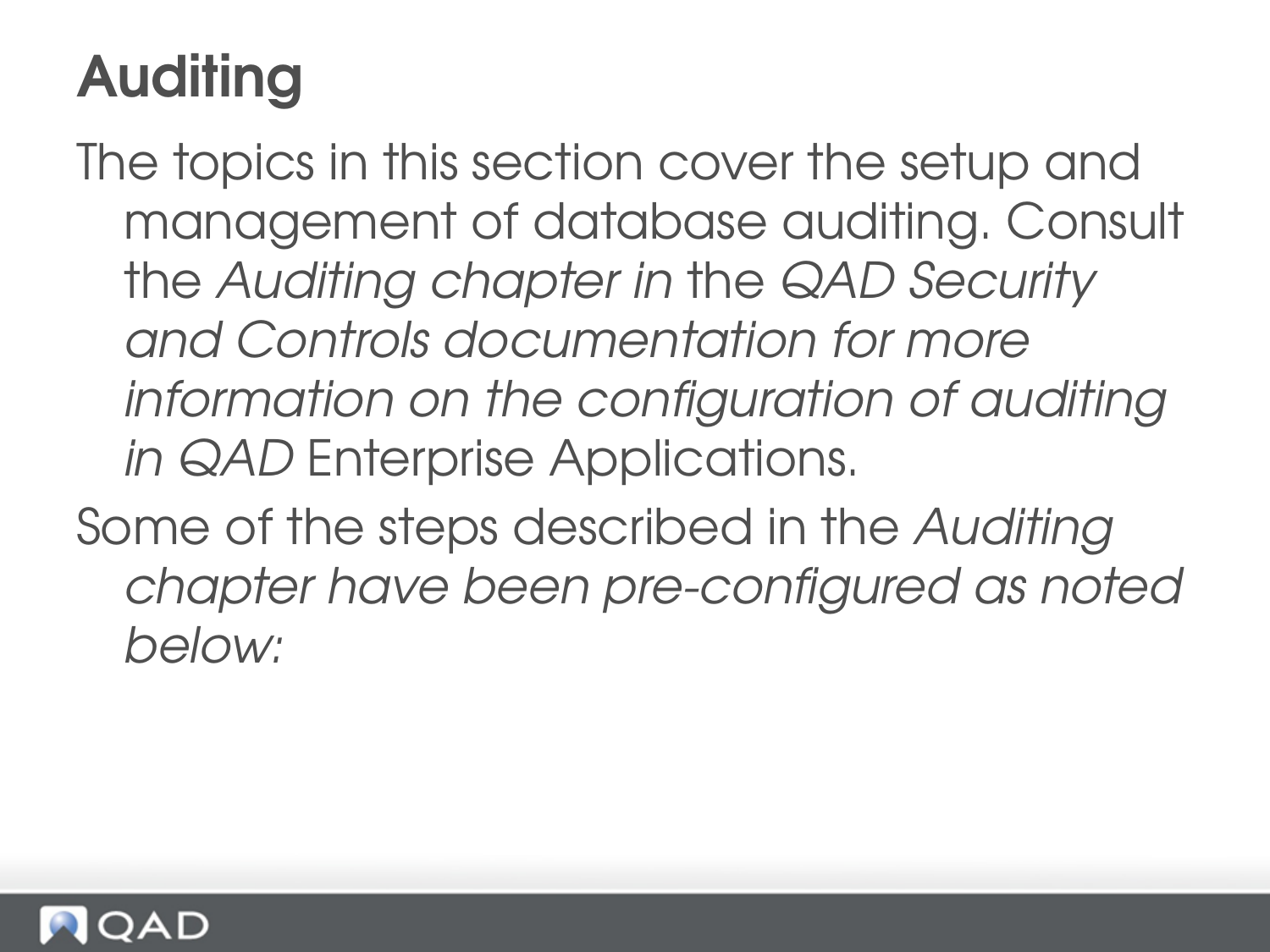

# Auditing
The topics in this section cover the setup and management of database auditing. Consult the Auditing chapter in the QAD Security and Controls documentation for more information on the configuration of auditing in QAD Enterprise Applications.
Some of the steps described in the Auditing chapter have been pre-configured as noted below: